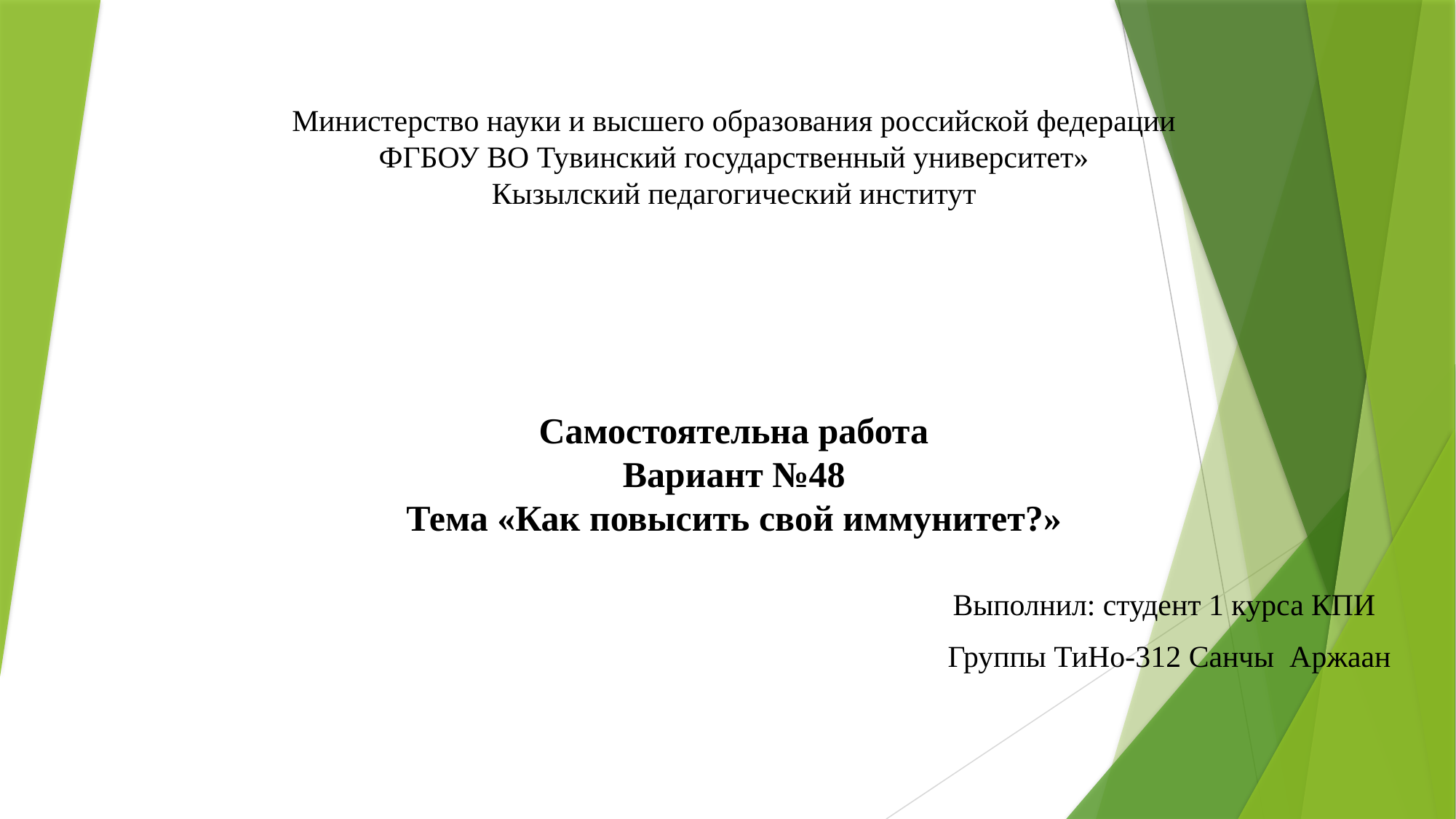

# Министеpство науки и высшего образования российской федерации ФГБОУ ВО Тувинский государственный университет» Кызылский педагогический институт Самостоятельна работа Вариант №48 Тема «Как повысить свой иммунитет?»
Выполнил: студент 1 курса КПИ
Группы ТиНо-312 Санчы  Аржаан